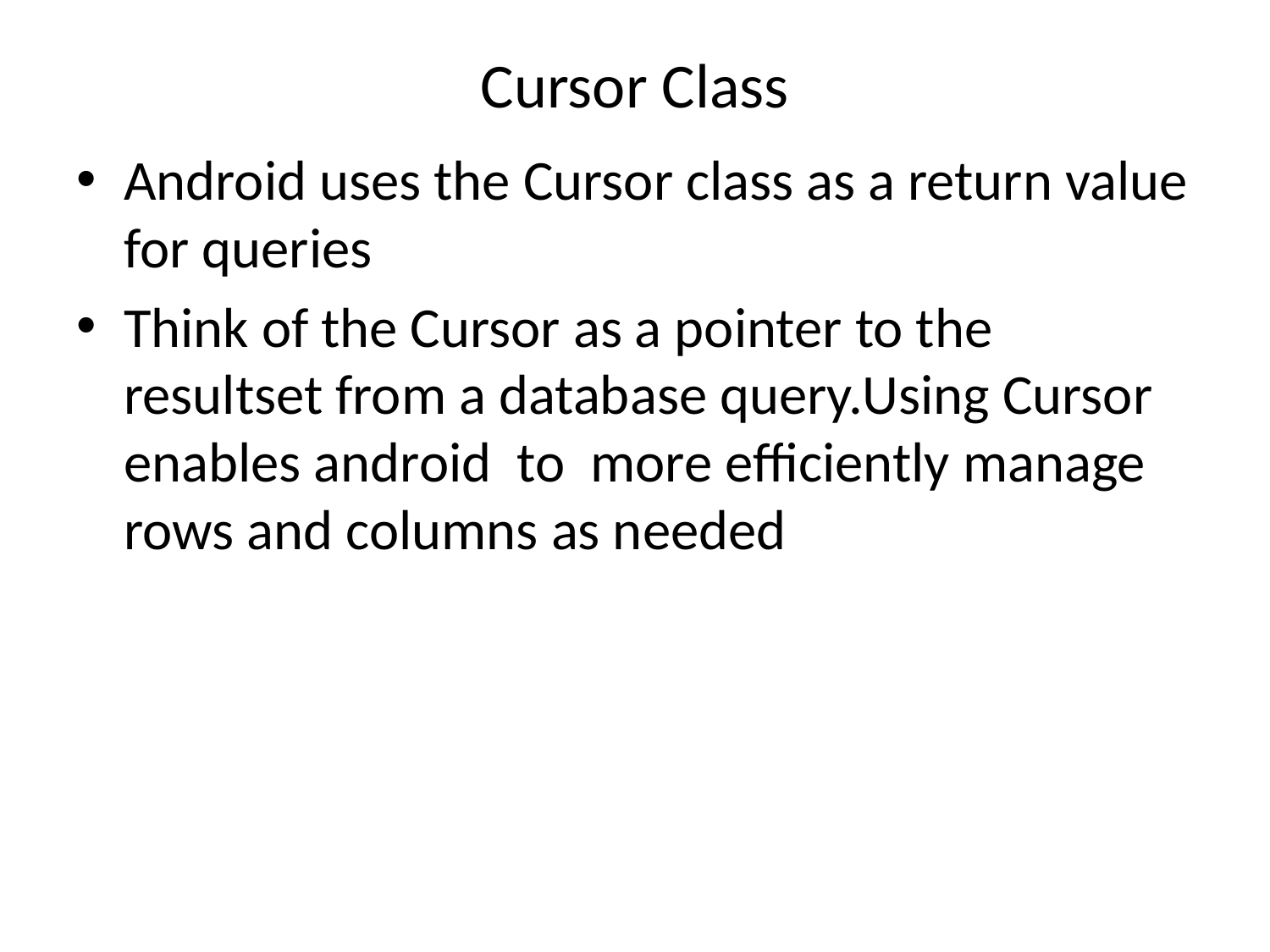

# Cursor Class
Android uses the Cursor class as a return value for queries
Think of the Cursor as a pointer to the resultset from a database query.Using Cursor enables android  to  more efficiently manage rows and columns as needed